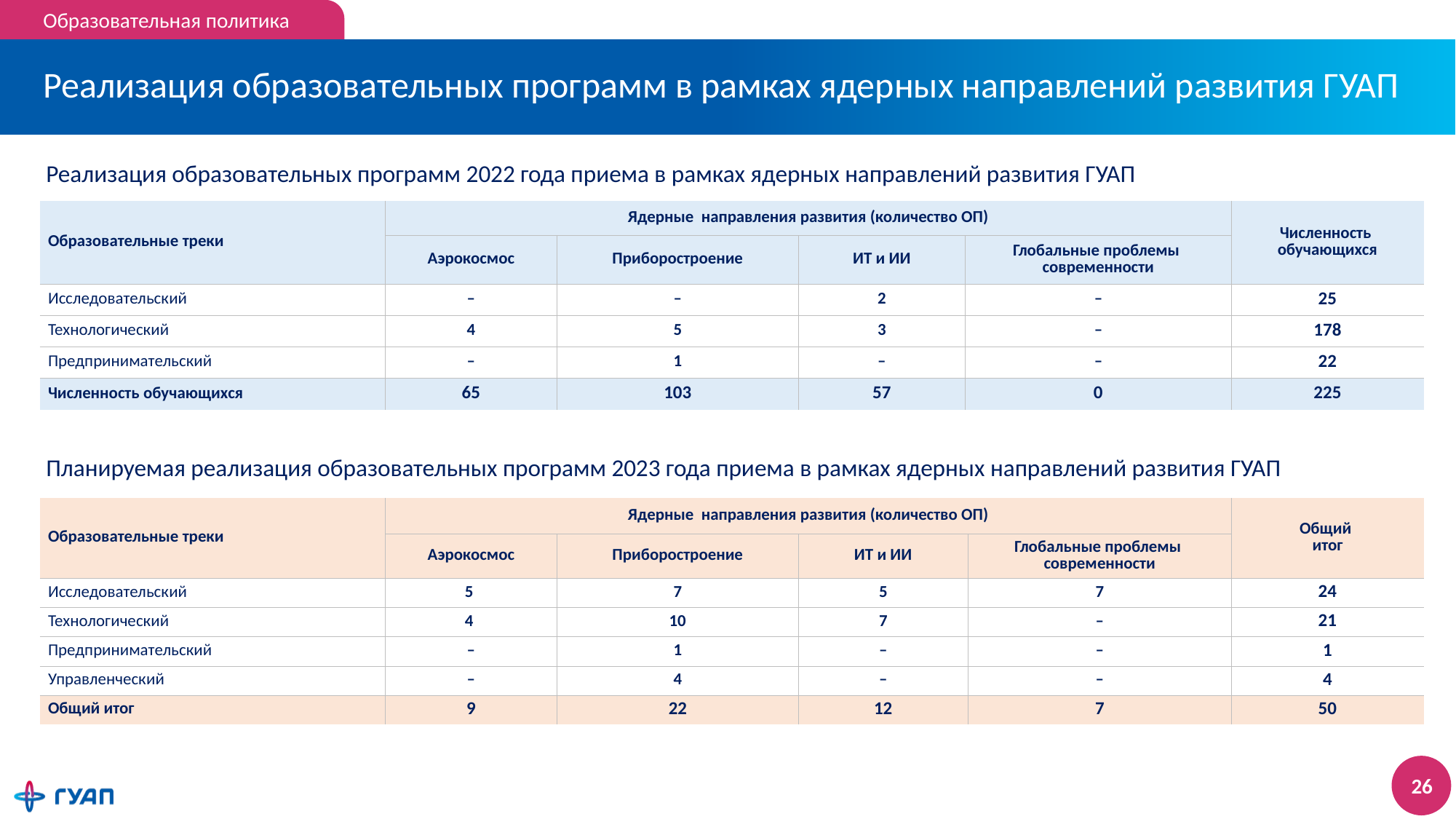

Образовательная политика
# Реализация образовательных программ в рамках ядерных направлений развития ГУАП
| Реализация образовательных программ 2022 года приема в рамках ядерных направлений развития ГУАП |  |  |  |  |  |
| --- | --- | --- | --- | --- | --- |
| Образовательные треки | Ядерные направления развития (количество ОП) |  |  |  | Численность обучающихся |
|  | Аэрокосмос | Приборостроение | ИТ и ИИ | Глобальные проблемы современности |  |
| Исследовательский | – | – | 2 | – | 25 |
| Технологический | 4 | 5 | 3 | – | 178 |
| Предпринимательский | – | 1 | – | – | 22 |
| Численность обучающихся | 65 | 103 | 57 | 0 | 225 |
| Планируемая реализация образовательных программ 2023 года приема в рамках ядерных направлений развития ГУАП |  |  |  |  |  |
| --- | --- | --- | --- | --- | --- |
| Образовательные треки | Ядерные направления развития (количество ОП) |  |  |  | Общий итог |
|  | Аэрокосмос | Приборостроение | ИТ и ИИ | Глобальные проблемы современности |  |
| Исследовательский | 5 | 7 | 5 | 7 | 24 |
| Технологический | 4 | 10 | 7 | – | 21 |
| Предпринимательский | – | 1 | – | – | 1 |
| Управленческий | – | 4 | – | – | 4 |
| Общий итог | 9 | 22 | 12 | 7 | 50 |